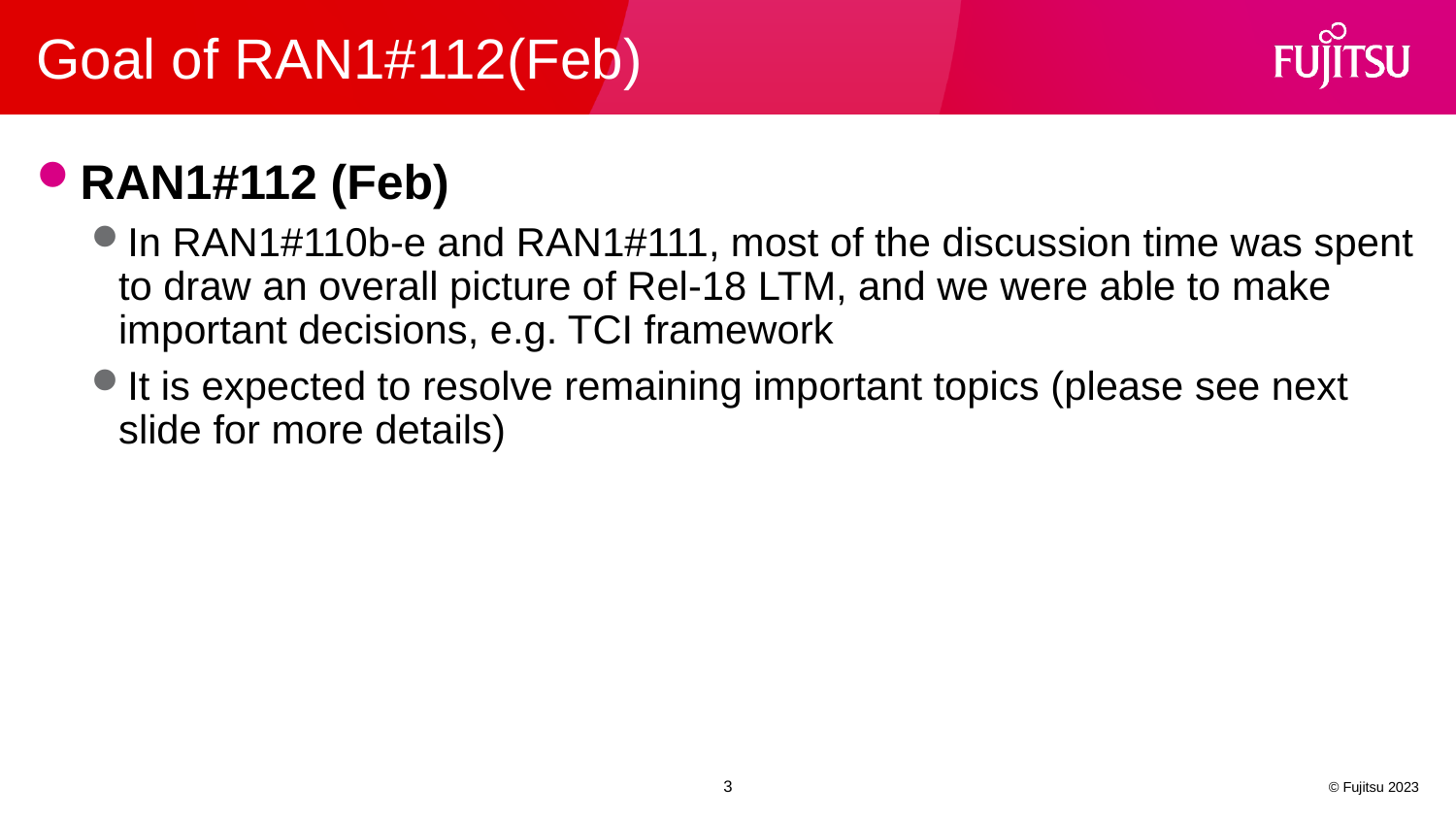

# Goal of RAN1#112(Feb)
RAN1#112 (Feb)
In RAN1#110b-e and RAN1#111, most of the discussion time was spent to draw an overall picture of Rel-18 LTM, and we were able to make important decisions, e.g. TCI framework
It is expected to resolve remaining important topics (please see next slide for more details)

3
© Fujitsu 2023